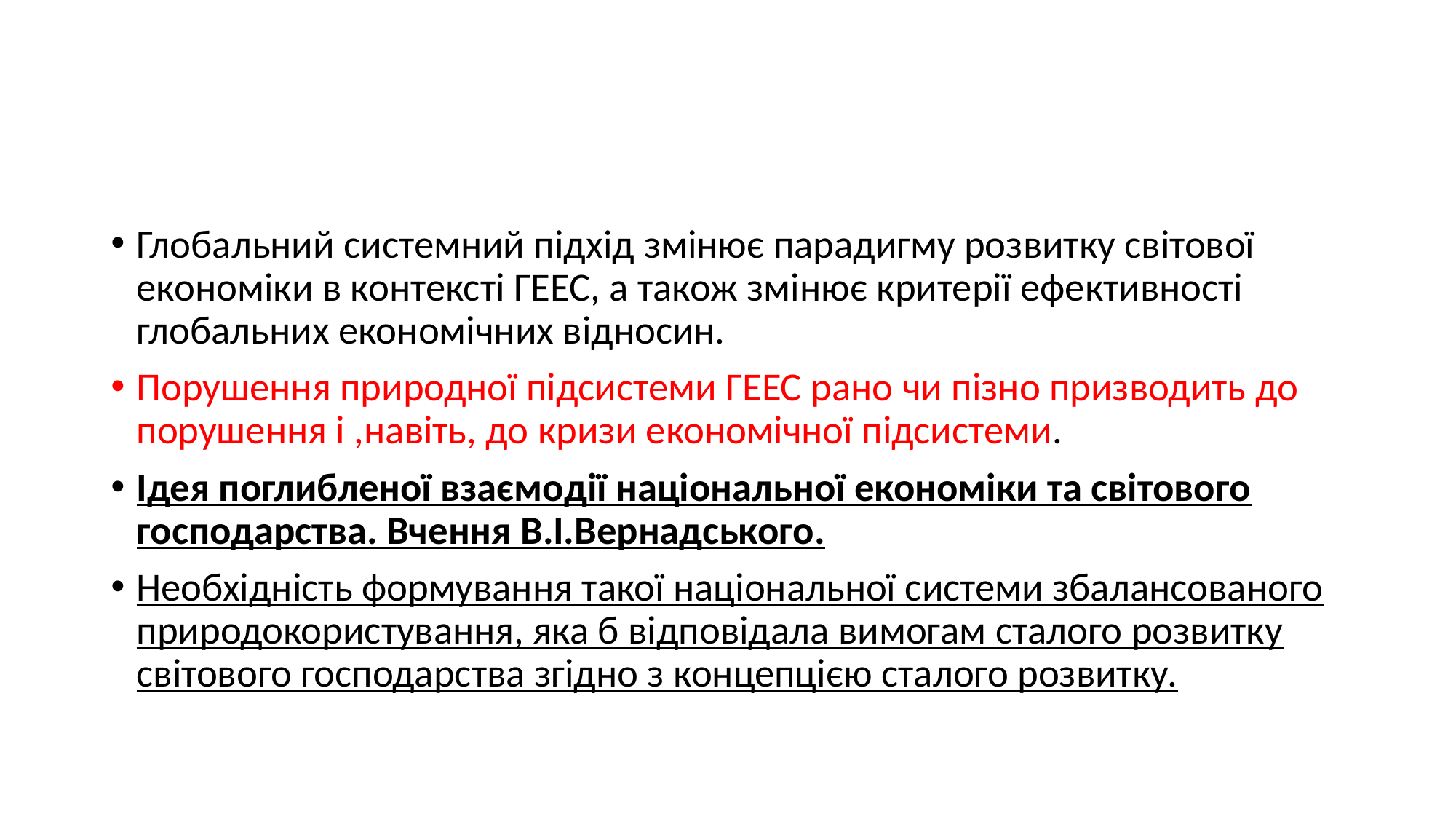

#
Глобальний системний підхід змінює парадигму розвитку світової економіки в контексті ГЕЕС, а також змінює критерії ефективності глобальних економічних відносин.
Порушення природної підсистеми ГЕЕС рано чи пізно призводить до порушення і ,навіть, до кризи економічної підсистеми.
Ідея поглибленої взаємодії національної економіки та світового господарства. Вчення В.І.Вернадського.
Необхідність формування такої національної системи збалансованого природокористування, яка б відповідала вимогам сталого розвитку світового господарства згідно з концепцією сталого розвитку.